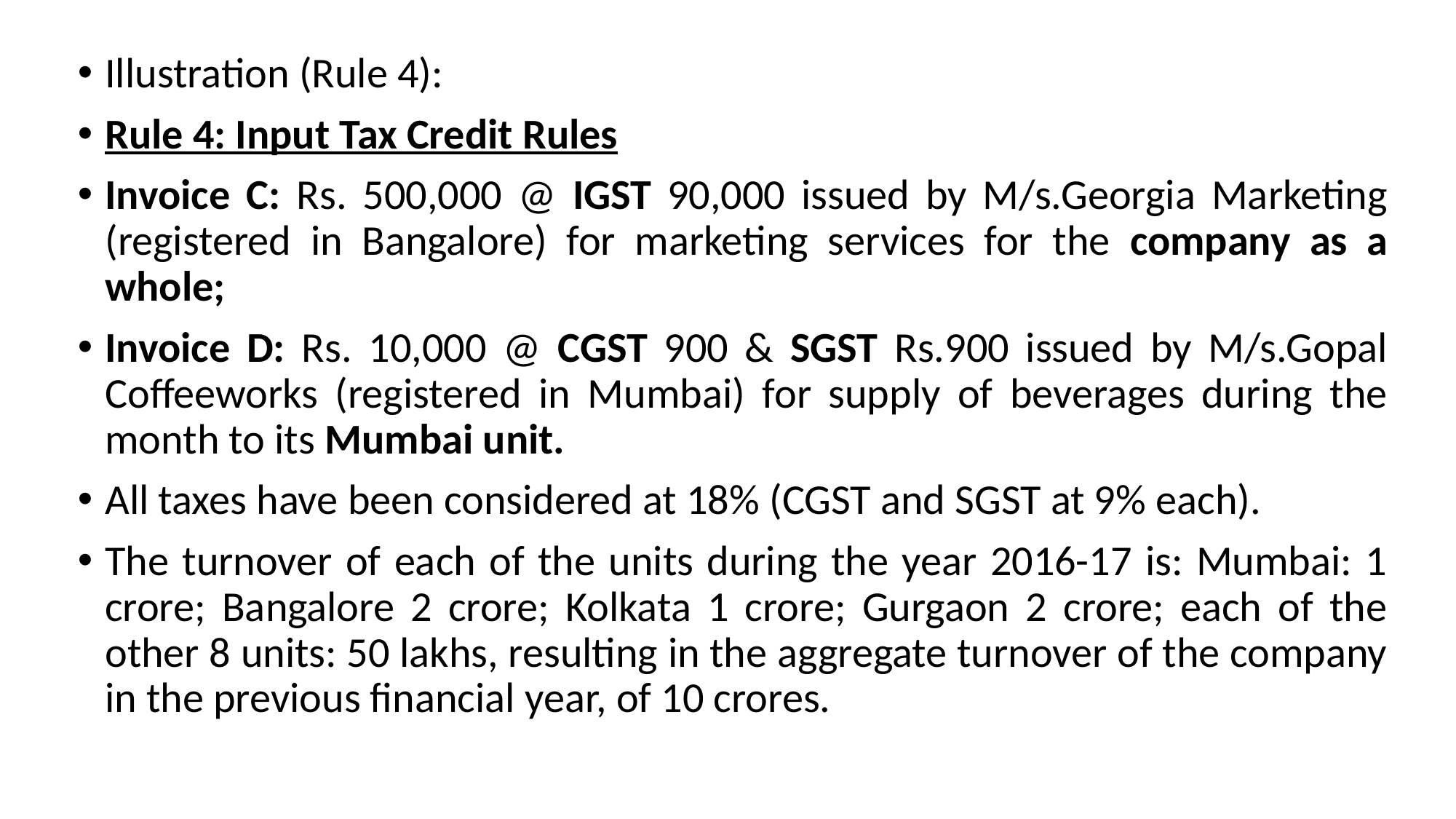

Illustration (Rule 4):
Rule 4: Input Tax Credit Rules
Invoice C: Rs. 500,000 @ IGST 90,000 issued by M/s.Georgia Marketing (registered in Bangalore) for marketing services for the company as a whole;
Invoice D: Rs. 10,000 @ CGST 900 & SGST Rs.900 issued by M/s.Gopal Coffeeworks (registered in Mumbai) for supply of beverages during the month to its Mumbai unit.
All taxes have been considered at 18% (CGST and SGST at 9% each).
The turnover of each of the units during the year 2016-17 is: Mumbai: 1 crore; Bangalore 2 crore; Kolkata 1 crore; Gurgaon 2 crore; each of the other 8 units: 50 lakhs, resulting in the aggregate turnover of the company in the previous financial year, of 10 crores.